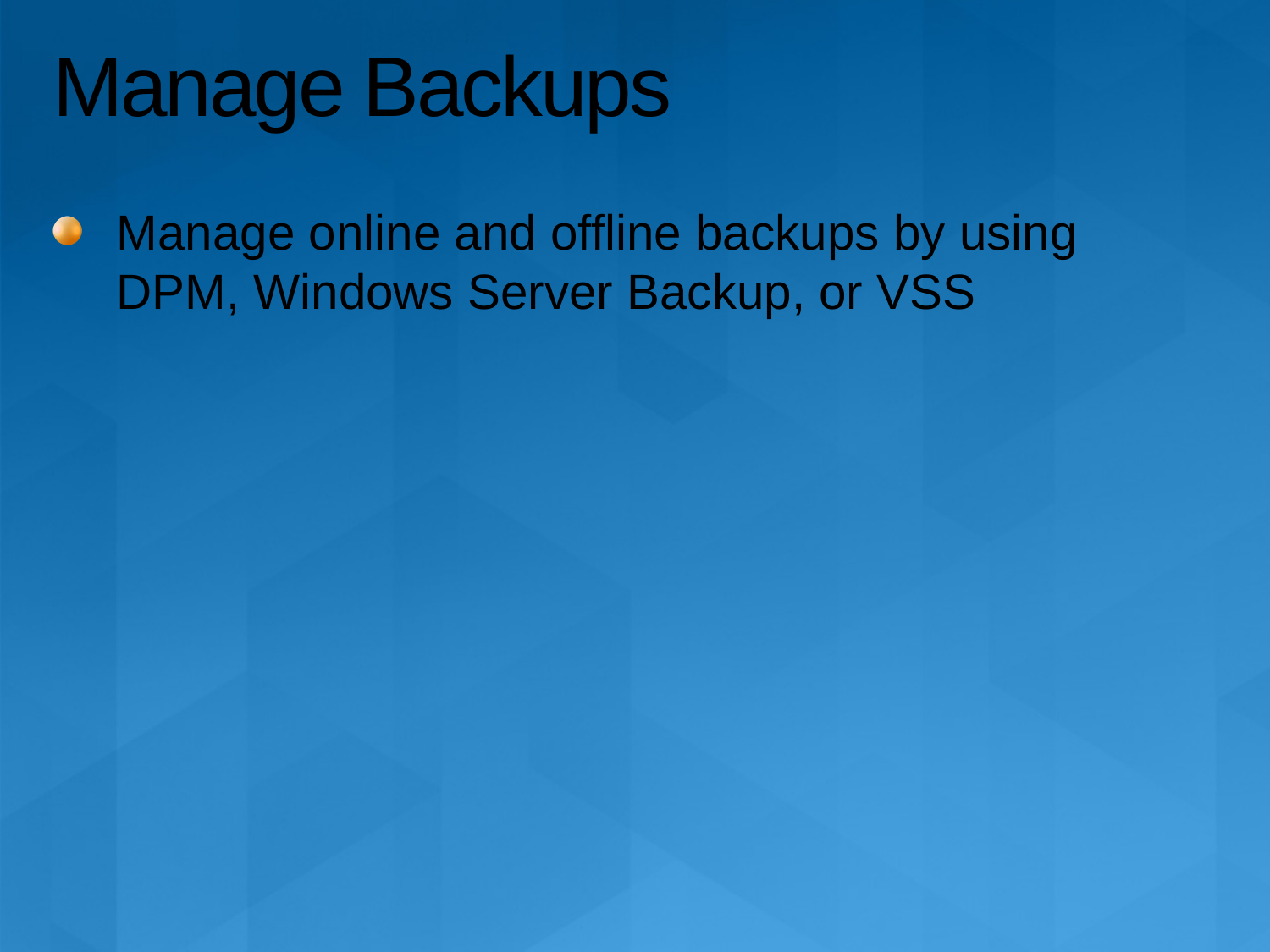

# Manage Backups
Manage online and offline backups by using DPM, Windows Server Backup, or VSS